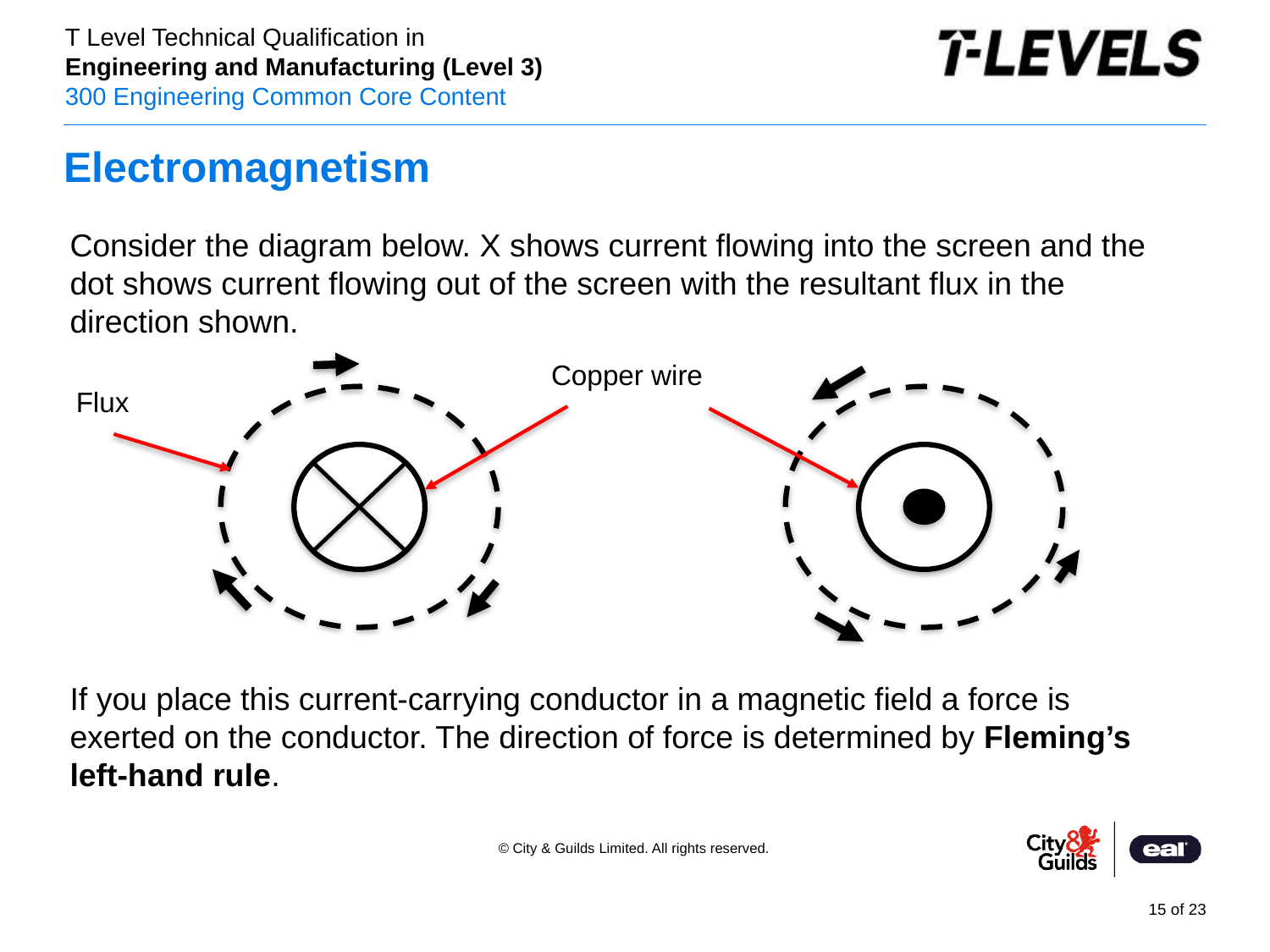

# Electromagnetism
Consider the diagram below. X shows current flowing into the screen and the dot shows current flowing out of the screen with the resultant flux in the direction shown.
Copper wire
Flux

If you place this current-carrying conductor in a magnetic field a force is exerted on the conductor. The direction of force is determined by Fleming’s left-hand rule.